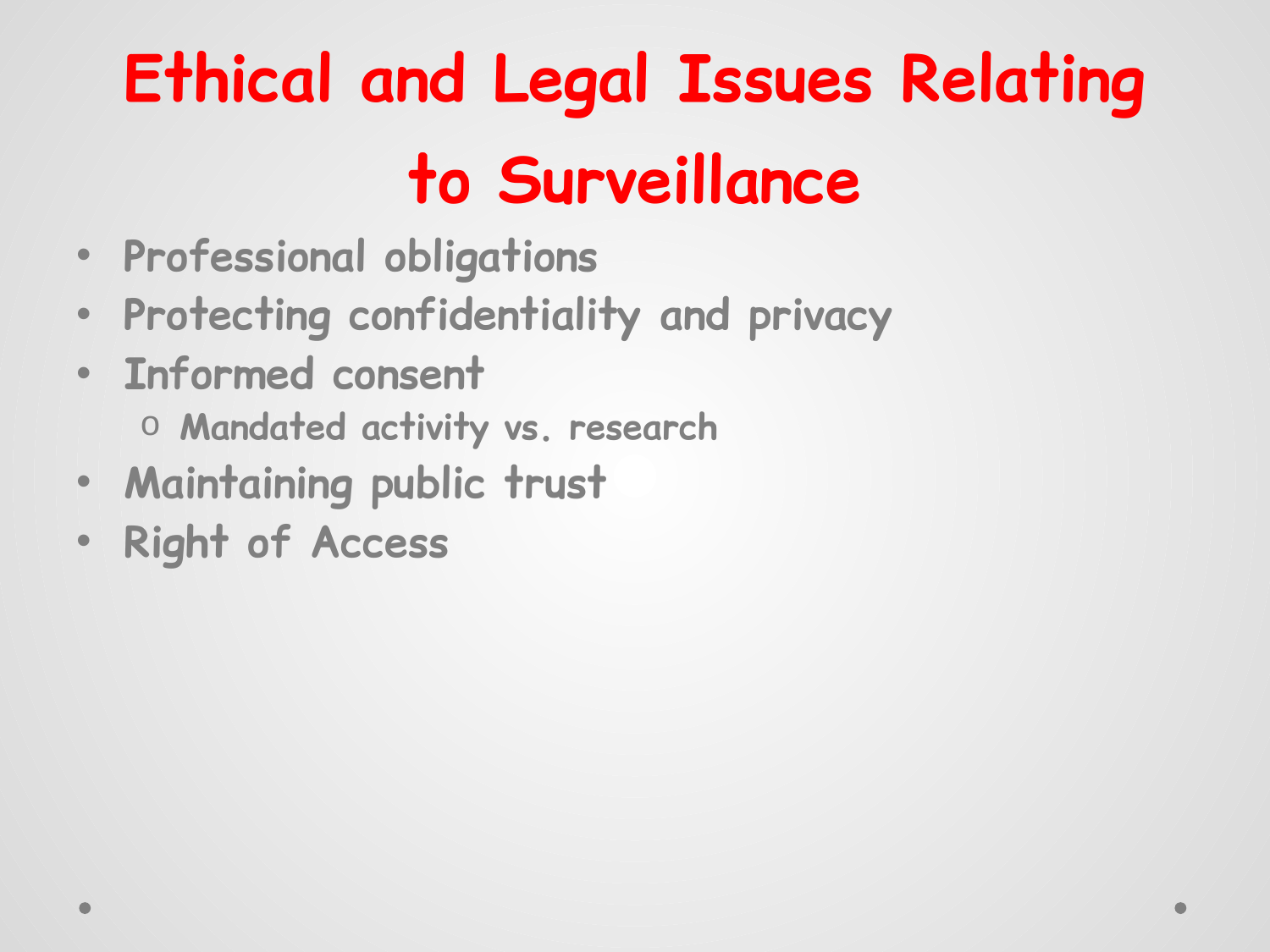

# Ethical and Legal Issues Relating to Surveillance
Professional obligations
Protecting confidentiality and privacy
Informed consent
Mandated activity vs. research
Maintaining public trust
Right of Access